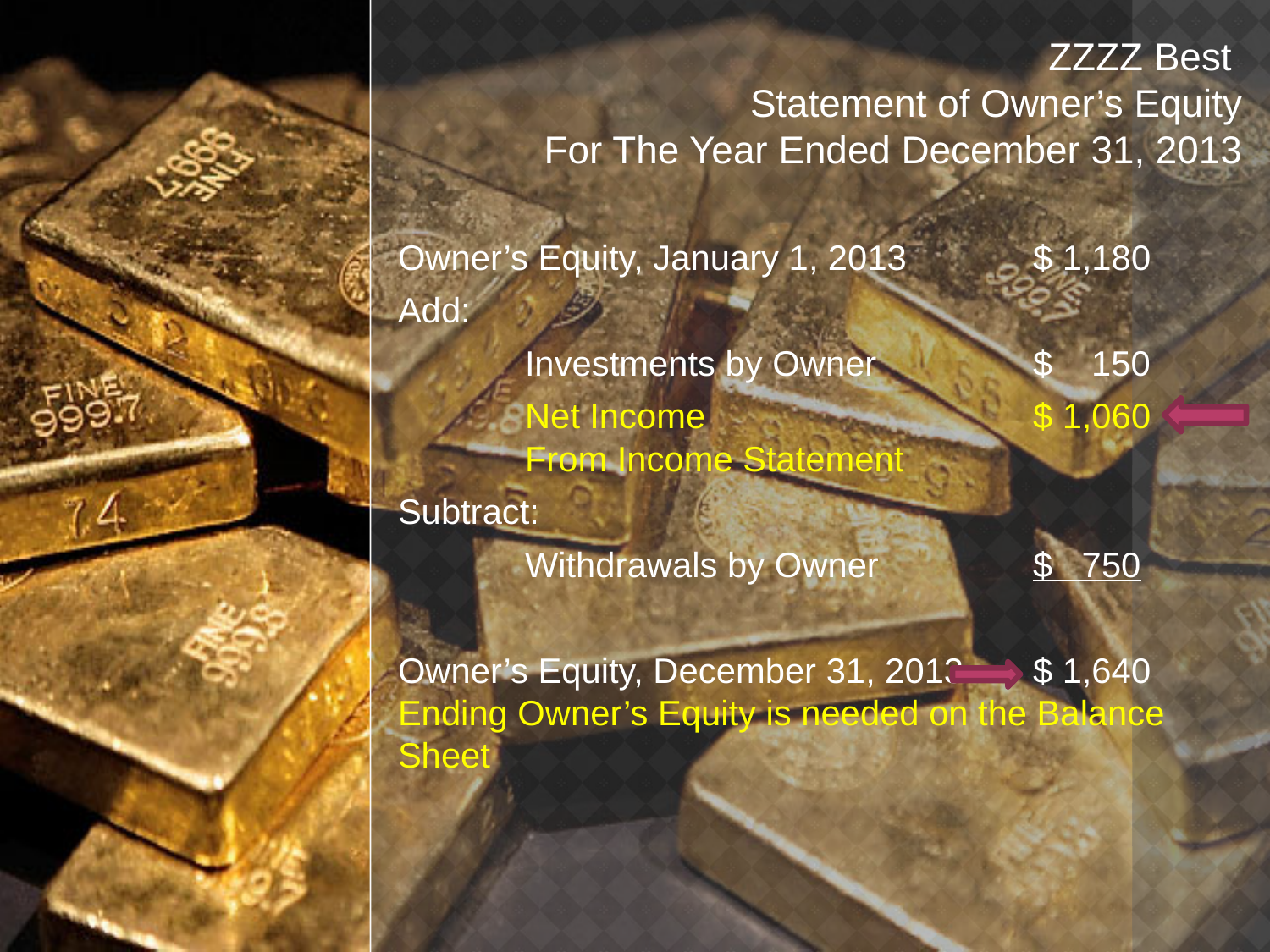

ZZZZ Best
Statement of Owner’s Equity
For The Year Ended December 31, 2013

Owner’s Equity, January 1, 2013 	$ 1,180
Add:
	Investments by Owner		$    150
	Net Income			$ 1,060  	From Income Statement
Subtract:
	Withdrawals by Owner		$   750

Owner’s Equity, December 31, 2013	$ 1,640	         Ending Owner’s Equity is needed on the Balance Sheet